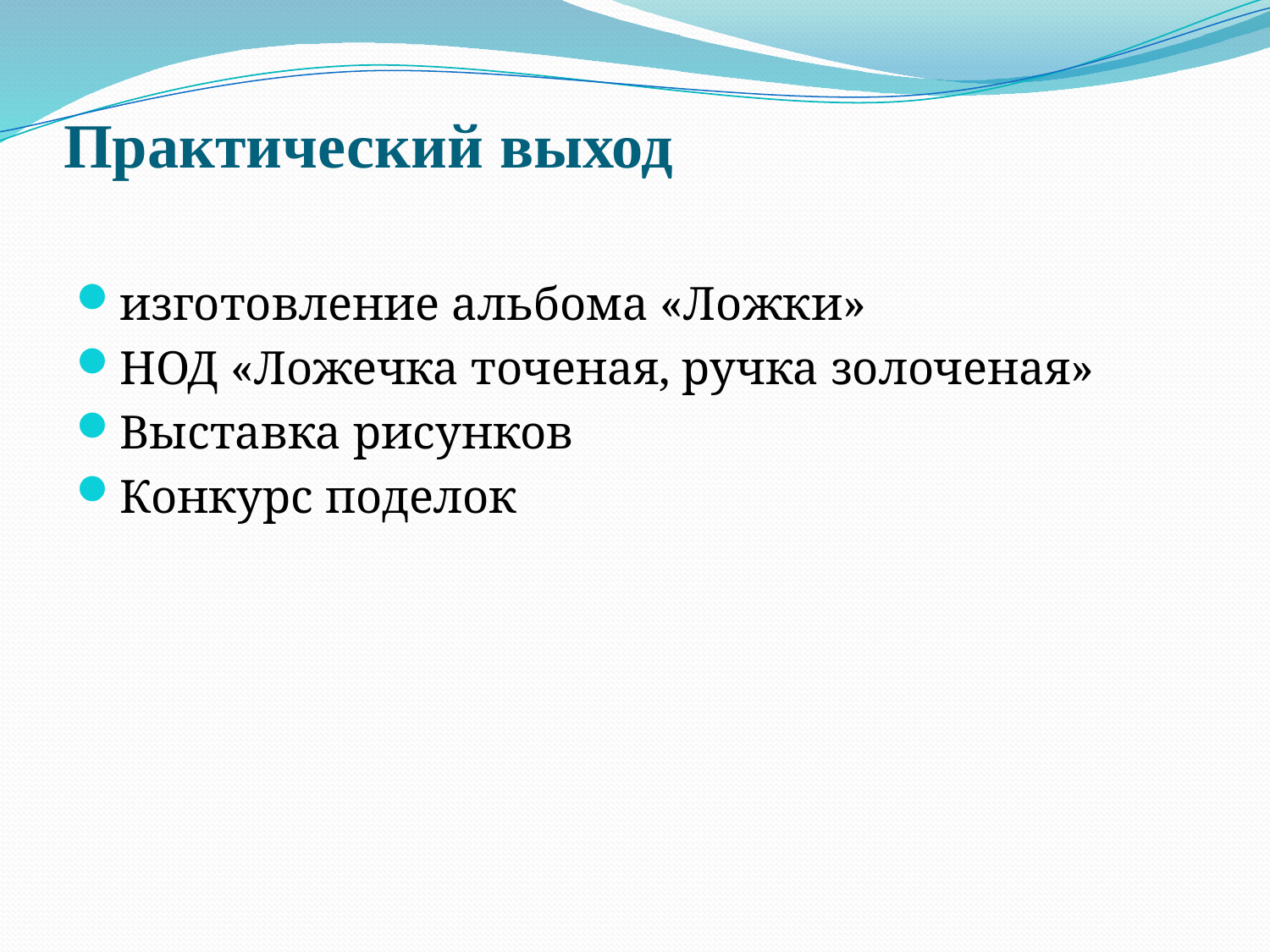

# Практический выход
изготовление альбома «Ложки»
НОД «Ложечка точеная, ручка золоченая»
Выставка рисунков
Конкурс поделок